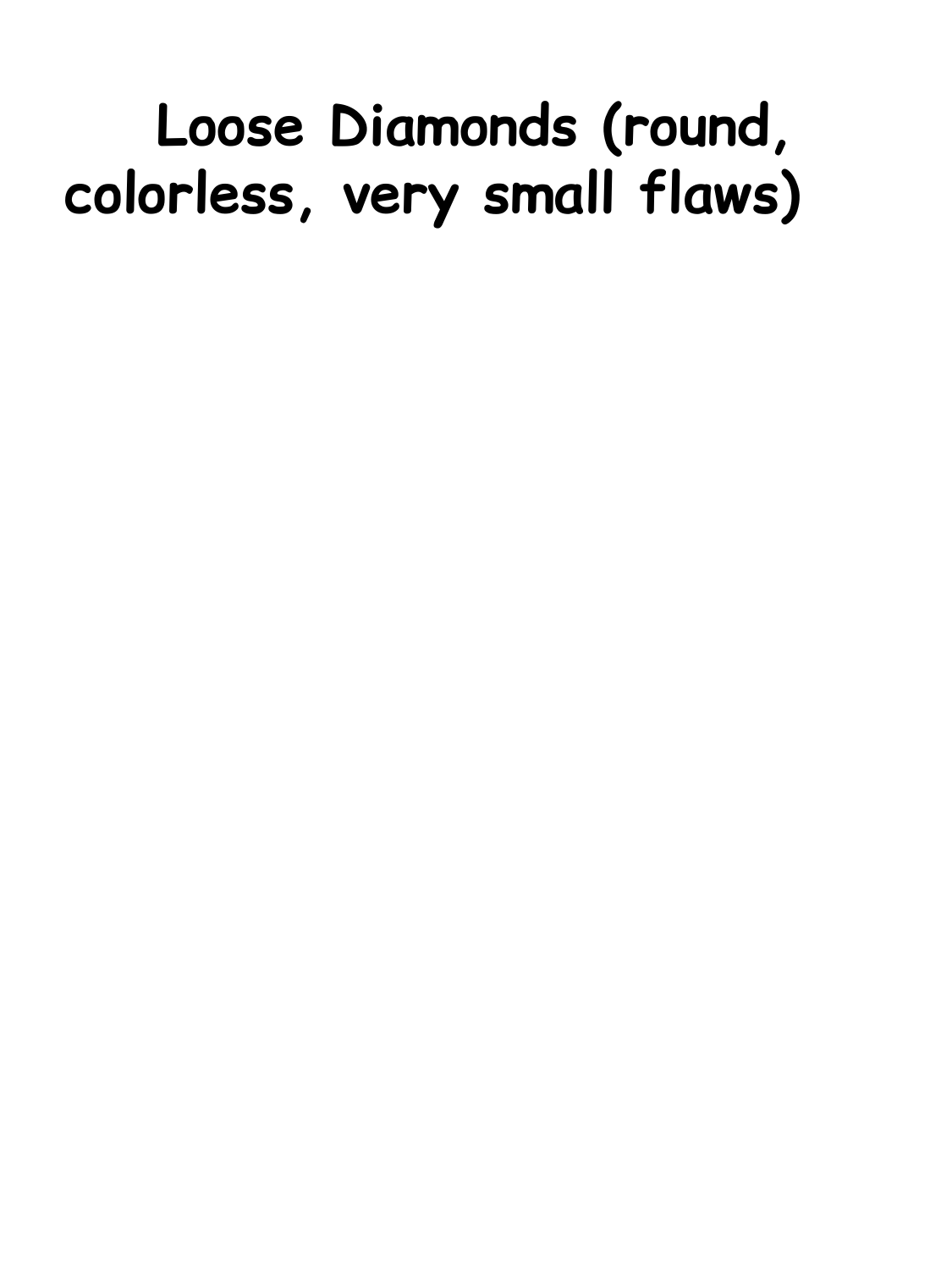

# Loose Diamonds (round, colorless, very small flaws)